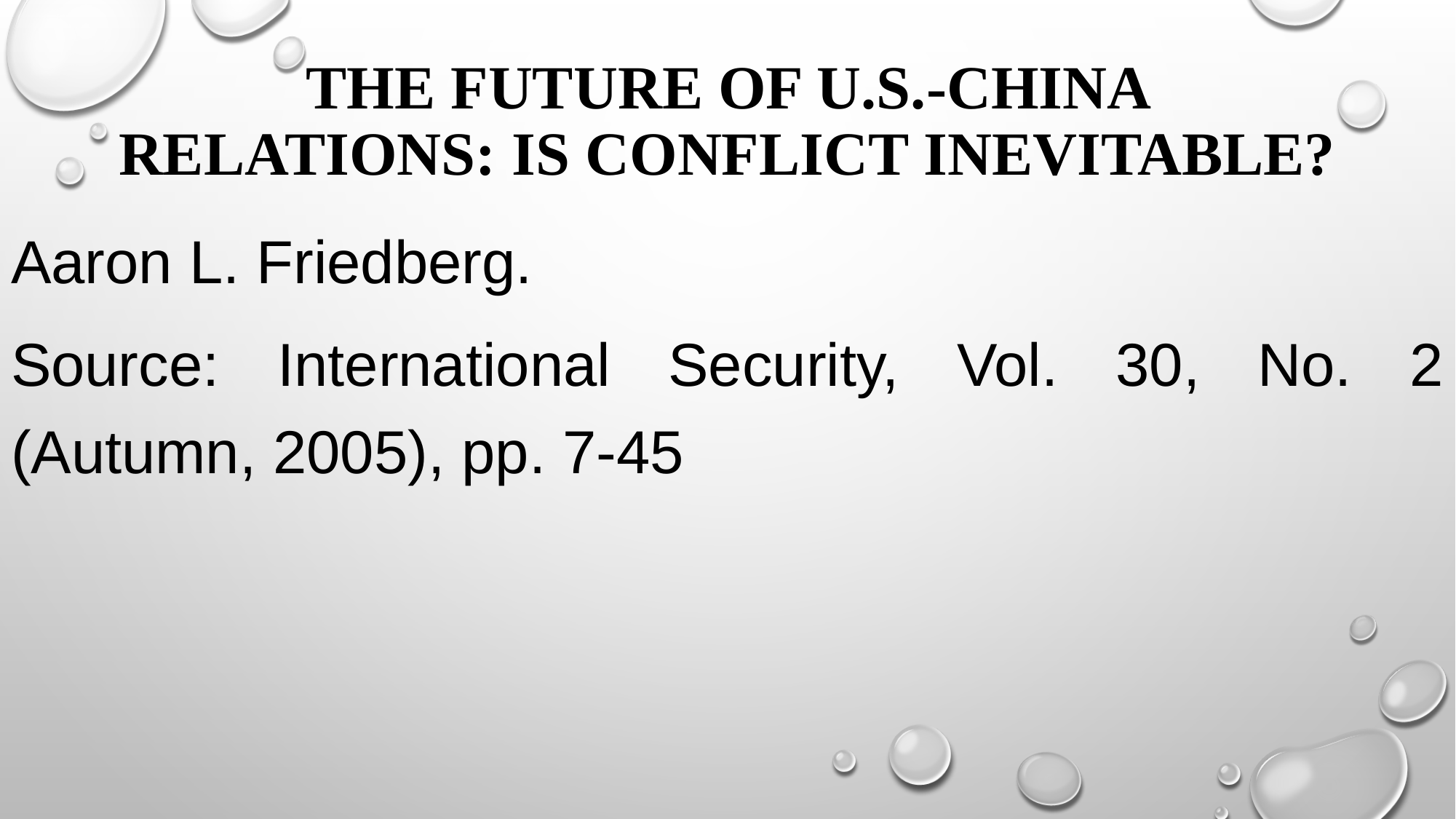

# The Future of U.S.-China Relations: Is Conflict Inevitable?
Aaron L. Friedberg.
Source: International Security, Vol. 30, No. 2 (Autumn, 2005), pp. 7-45